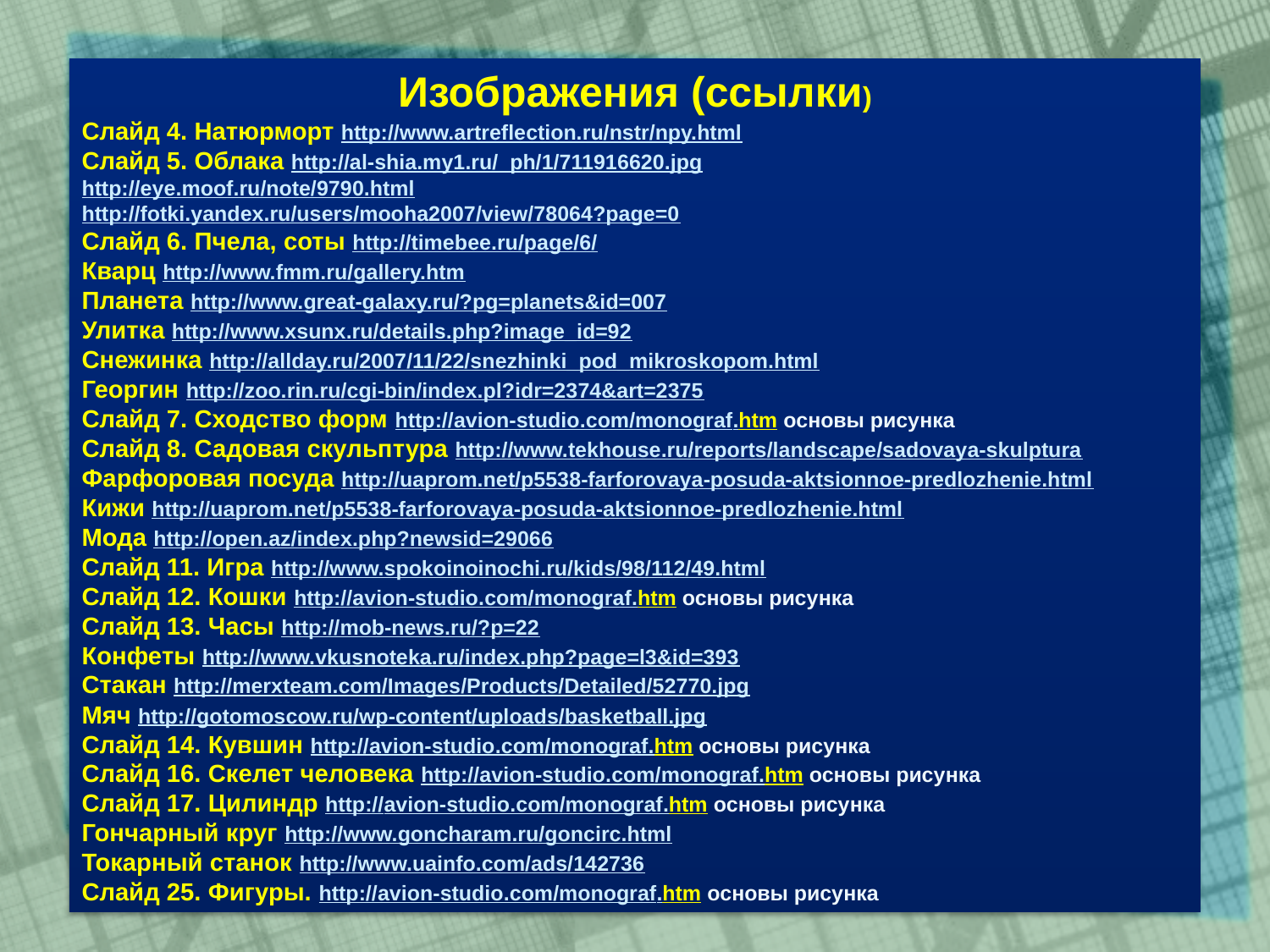

Изображения (ссылки)
Слайд 4. Натюрморт http://www.artreflection.ru/nstr/npy.html
Слайд 5. Облака http://al-shia.my1.ru/_ph/1/711916620.jpg
http://eye.moof.ru/note/9790.html
http://fotki.yandex.ru/users/mooha2007/view/78064?page=0
Слайд 6. Пчела, соты http://timebee.ru/page/6/
Кварц http://www.fmm.ru/gallery.htm
Планета http://www.great-galaxy.ru/?pg=planets&id=007
Улитка http://www.xsunx.ru/details.php?image_id=92
Снежинка http://allday.ru/2007/11/22/snezhinki_pod_mikroskopom.html
Георгин http://zoo.rin.ru/cgi-bin/index.pl?idr=2374&art=2375
Слайд 7. Сходство форм http://avion-studio.com/monograf.htm основы рисунка
Слайд 8. Садовая скульптура http://www.tekhouse.ru/reports/landscape/sadovaya-skulptura
Фарфоровая посуда http://uaprom.net/p5538-farforovaya-posuda-aktsionnoe-predlozhenie.html
Кижи http://uaprom.net/p5538-farforovaya-posuda-aktsionnoe-predlozhenie.html
Мода http://open.az/index.php?newsid=29066
Слайд 11. Игра http://www.spokoinoinochi.ru/kids/98/112/49.html
Слайд 12. Кошки http://avion-studio.com/monograf.htm основы рисунка
Слайд 13. Часы http://mob-news.ru/?p=22
Конфеты http://www.vkusnoteka.ru/index.php?page=l3&id=393
Стакан http://merxteam.com/Images/Products/Detailed/52770.jpg
Мяч http://gotomoscow.ru/wp-content/uploads/basketball.jpg
Слайд 14. Кувшин http://avion-studio.com/monograf.htm основы рисунка
Слайд 16. Скелет человека http://avion-studio.com/monograf.htm основы рисунка
Слайд 17. Цилиндр http://avion-studio.com/monograf.htm основы рисунка
Гончарный круг http://www.goncharam.ru/goncirc.html
Токарный станок http://www.uainfo.com/ads/142736
Слайд 25. Фигуры. http://avion-studio.com/monograf.htm основы рисунка